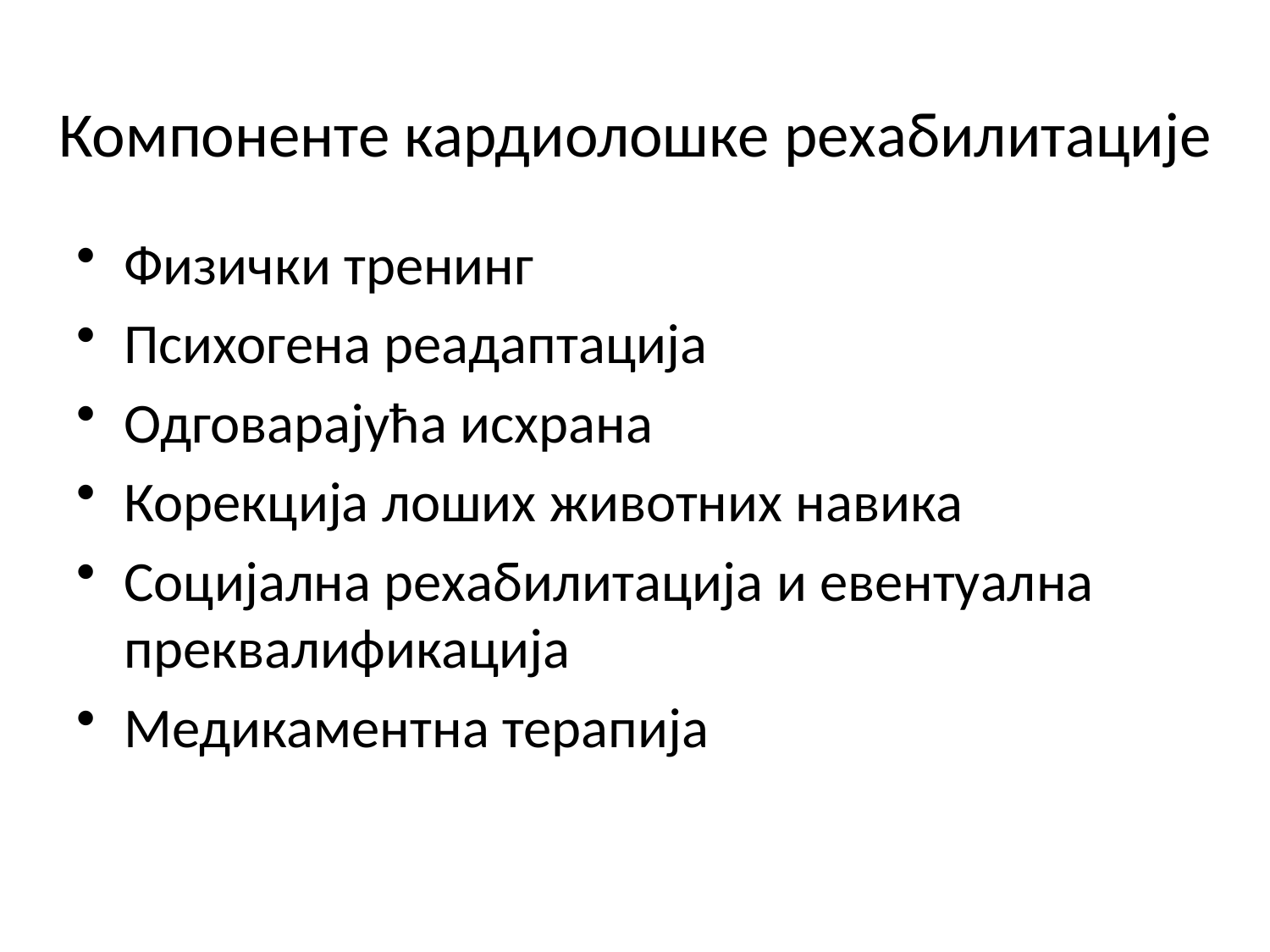

# Компоненте кардиолошке рехабилитације
Физички тренинг
Психогена реадаптација
Одговарајућа исхрана
Корекција лоших животних навика
Социјална рехабилитација и евентуална преквалификација
Медикаментна терапија